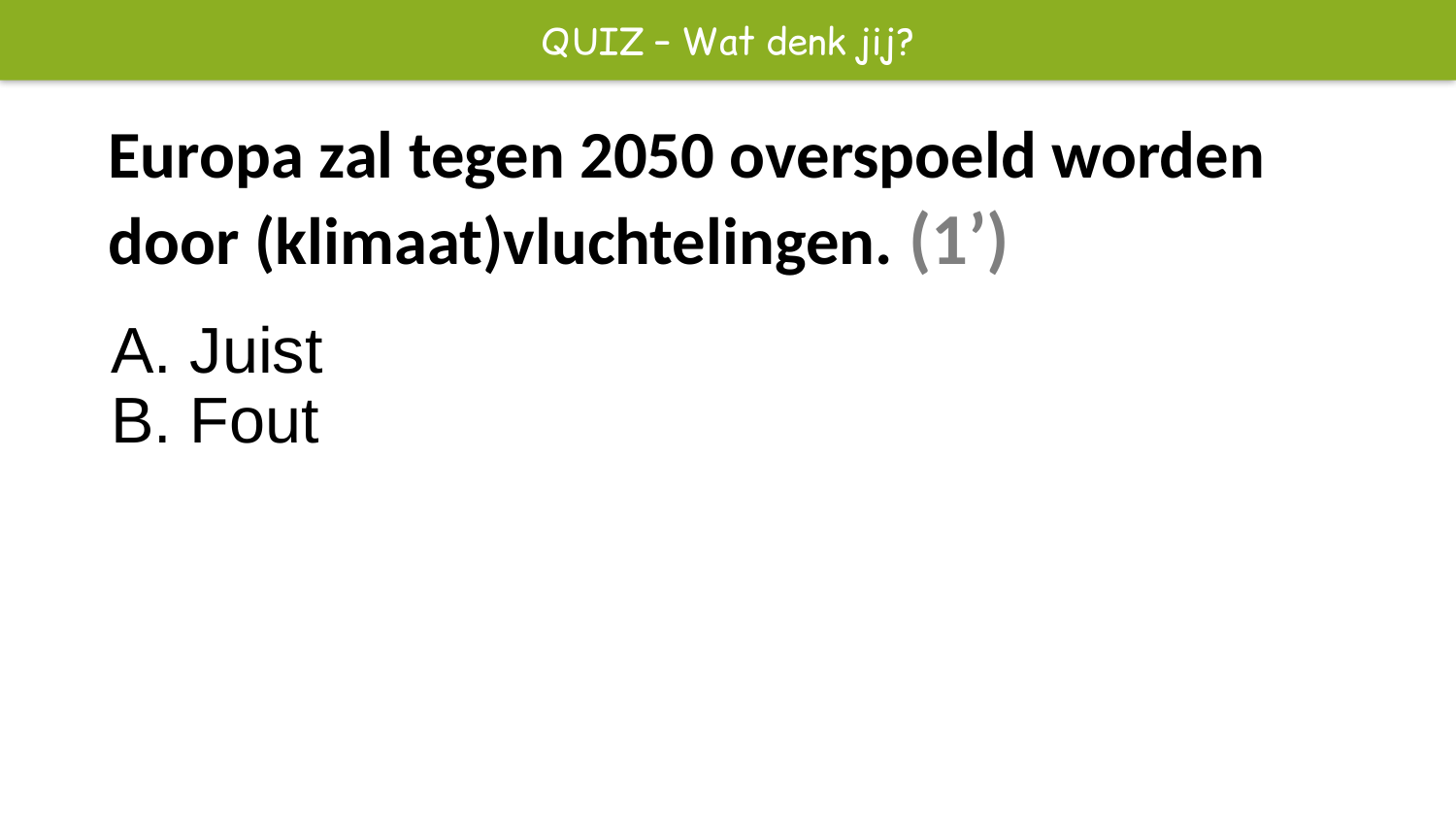

QUIZ – Wat denk jij?
Europa zal tegen 2050 overspoeld worden door (klimaat)vluchtelingen. (1’)
A. Juist
B. Fout